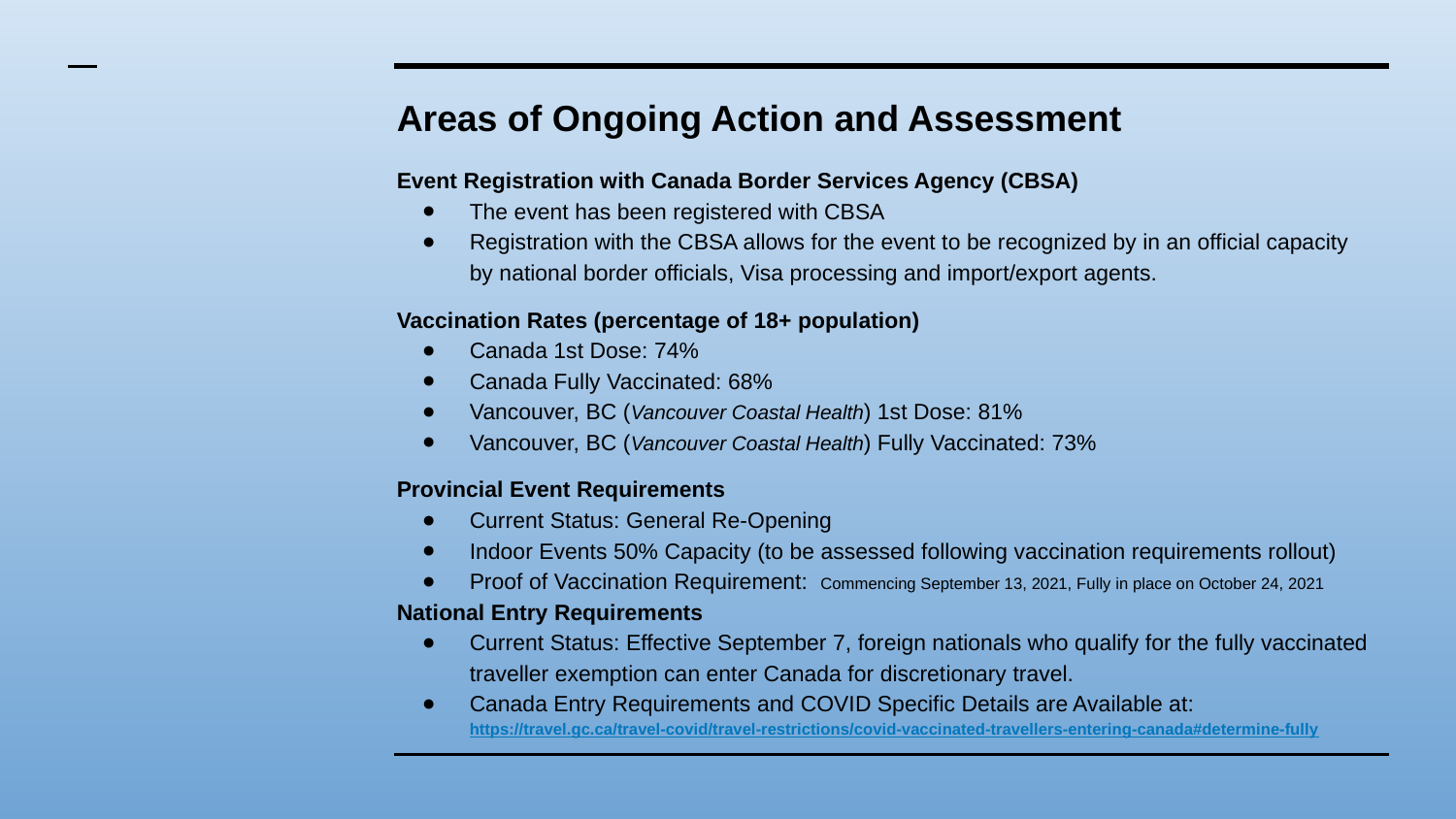

# Areas of Ongoing Action and Assessment
Event Registration with Canada Border Services Agency (CBSA)
The event has been registered with CBSA
Registration with the CBSA allows for the event to be recognized by in an official capacity by national border officials, Visa processing and import/export agents.

Vaccination Rates (percentage of 18+ population)
Canada 1st Dose: 74%
Canada Fully Vaccinated: 68%
Vancouver, BC (Vancouver Coastal Health) 1st Dose: 81%
Vancouver, BC (Vancouver Coastal Health) Fully Vaccinated: 73%

Provincial Event Requirements
Current Status: General Re-Opening
Indoor Events 50% Capacity (to be assessed following vaccination requirements rollout)
Proof of Vaccination Requirement:  Commencing September 13, 2021, Fully in place on October 24, 2021
National Entry Requirements
Current Status: Effective September 7, foreign nationals who qualify for the fully vaccinated traveller exemption can enter Canada for discretionary travel.
Canada Entry Requirements and COVID Specific Details are Available at: https://travel.gc.ca/travel-covid/travel-restrictions/covid-vaccinated-travellers-entering-canada#determine-fully